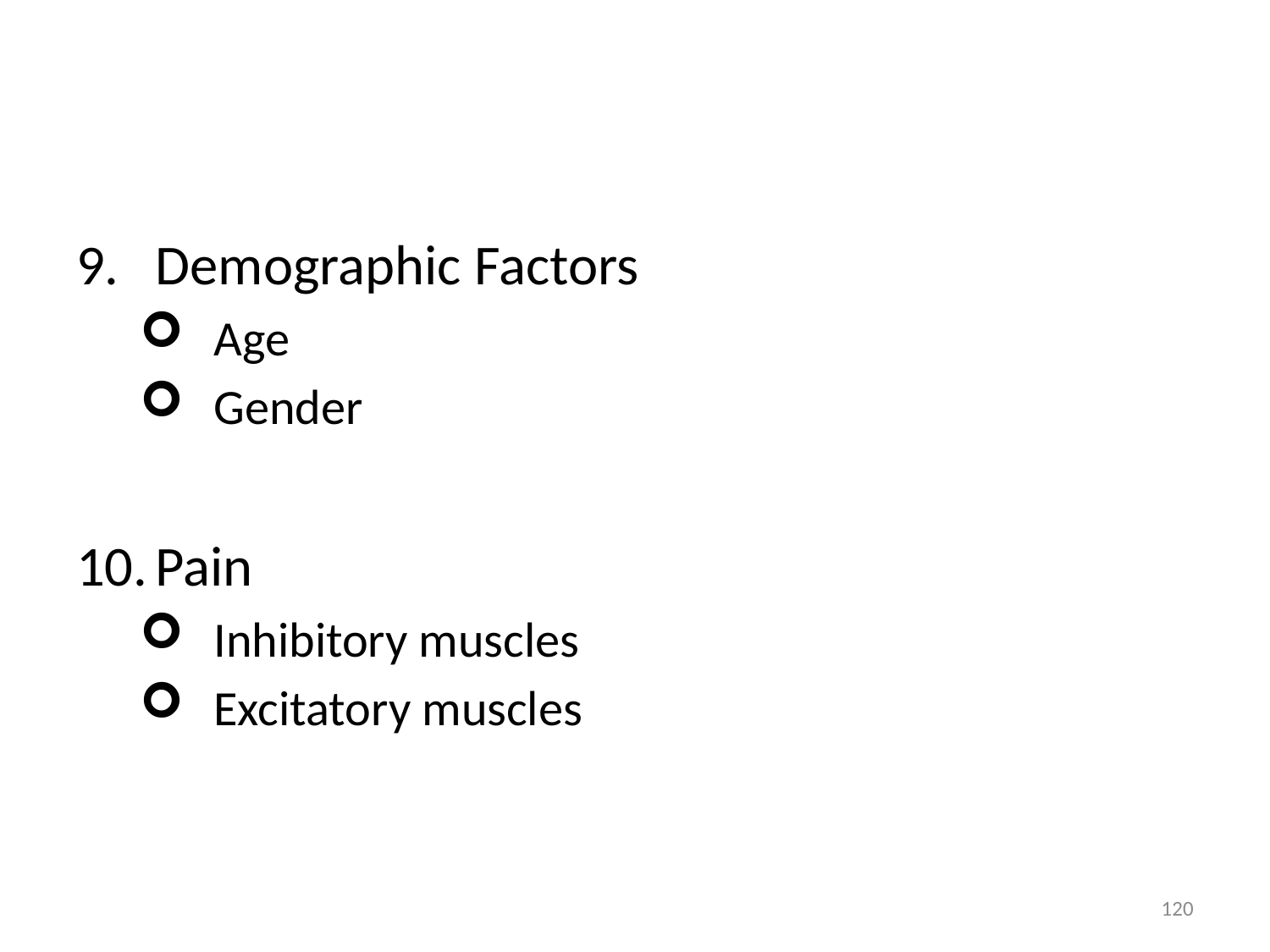

#
Demographic Factors
Age
Gender

Pain
Inhibitory muscles
Excitatory muscles
120